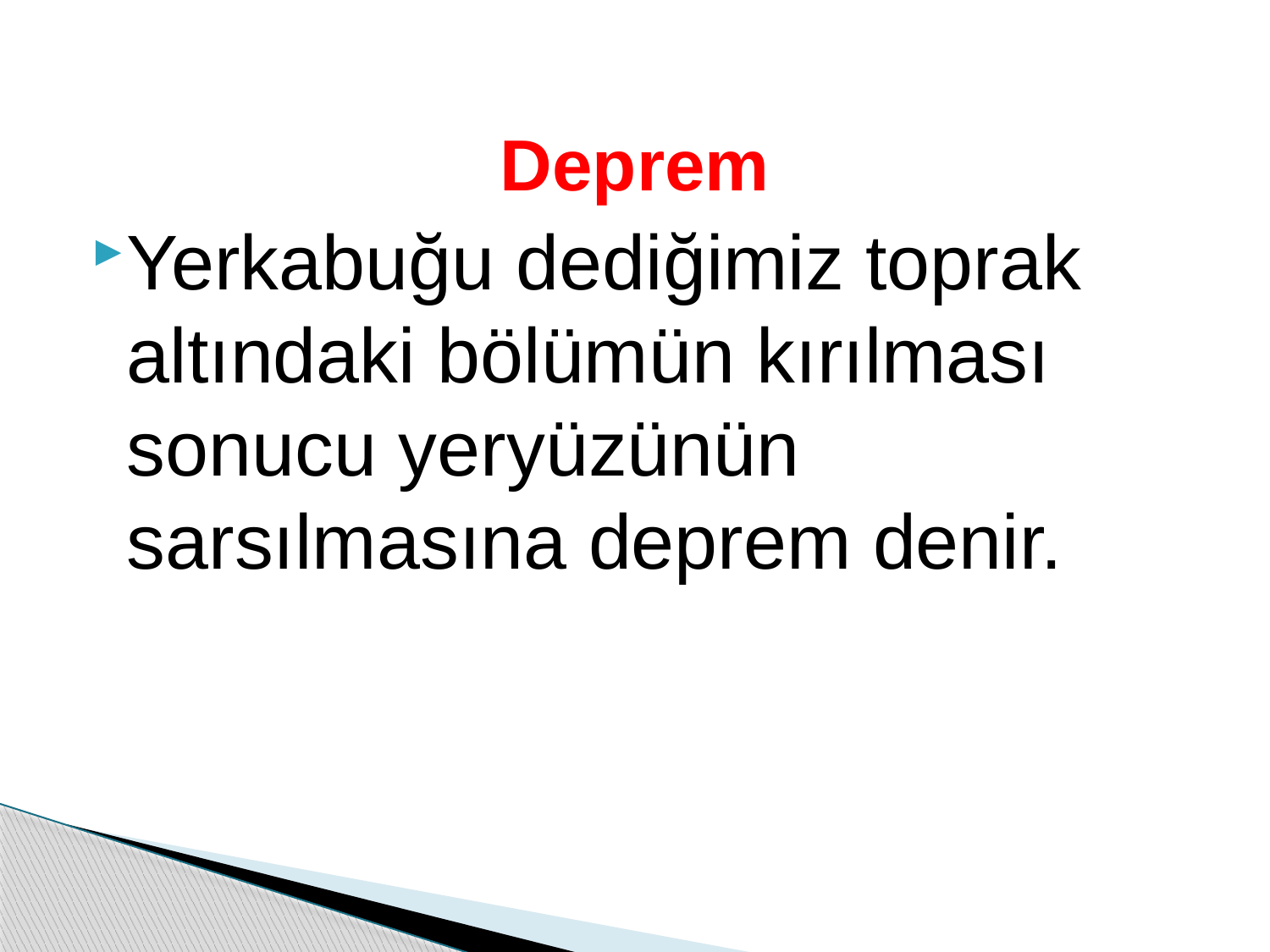

# Deprem
Yerkabuğu dediğimiz toprak altındaki bölümün kırılması sonucu yeryüzünün sarsılmasına deprem denir.